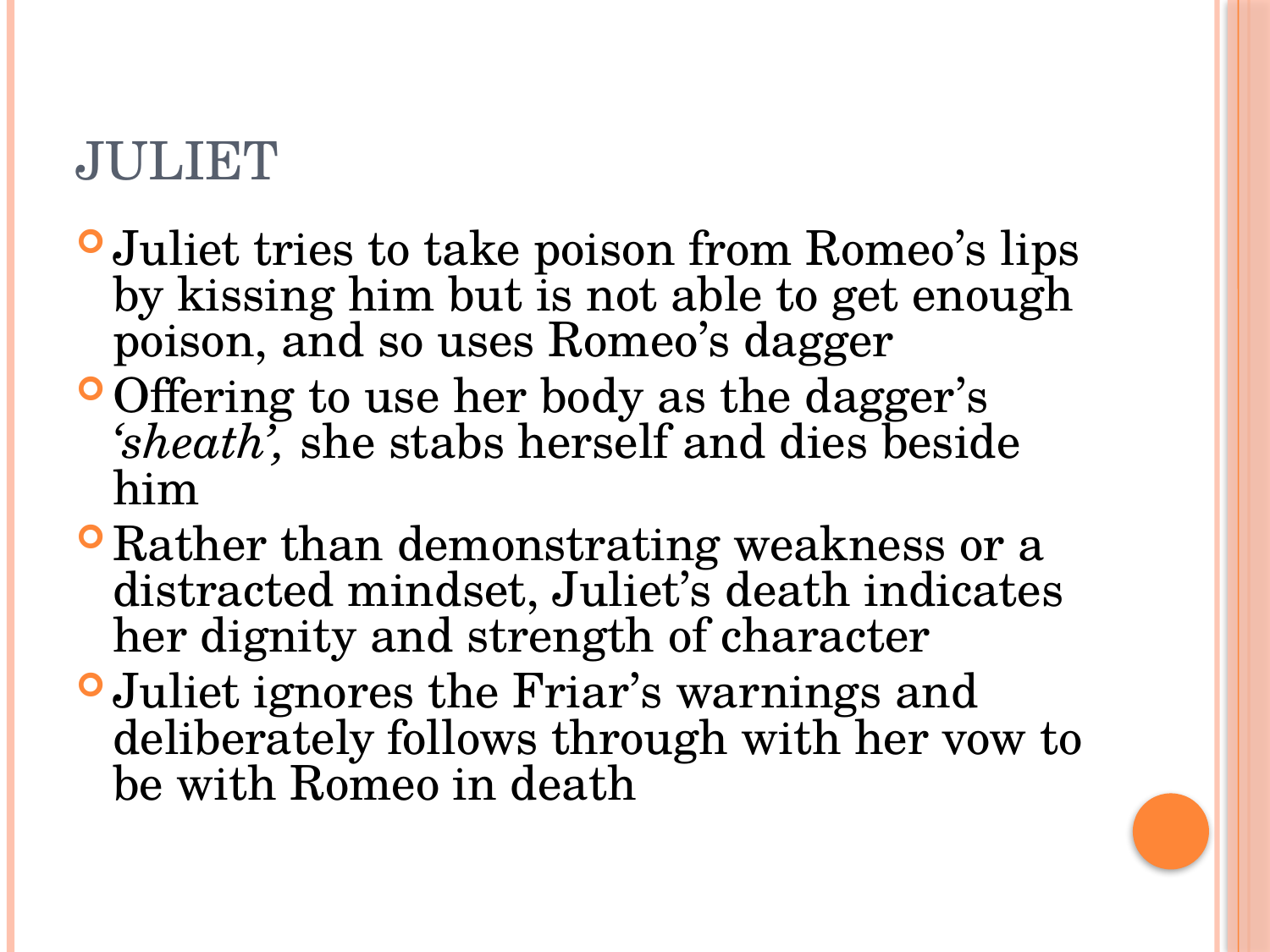

# Juliet
Juliet tries to take poison from Romeo’s lips by kissing him but is not able to get enough poison, and so uses Romeo’s dagger
Offering to use her body as the dagger’s ‘sheath’, she stabs herself and dies beside him
Rather than demonstrating weakness or a distracted mindset, Juliet’s death indicates her dignity and strength of character
Juliet ignores the Friar’s warnings and deliberately follows through with her vow to be with Romeo in death